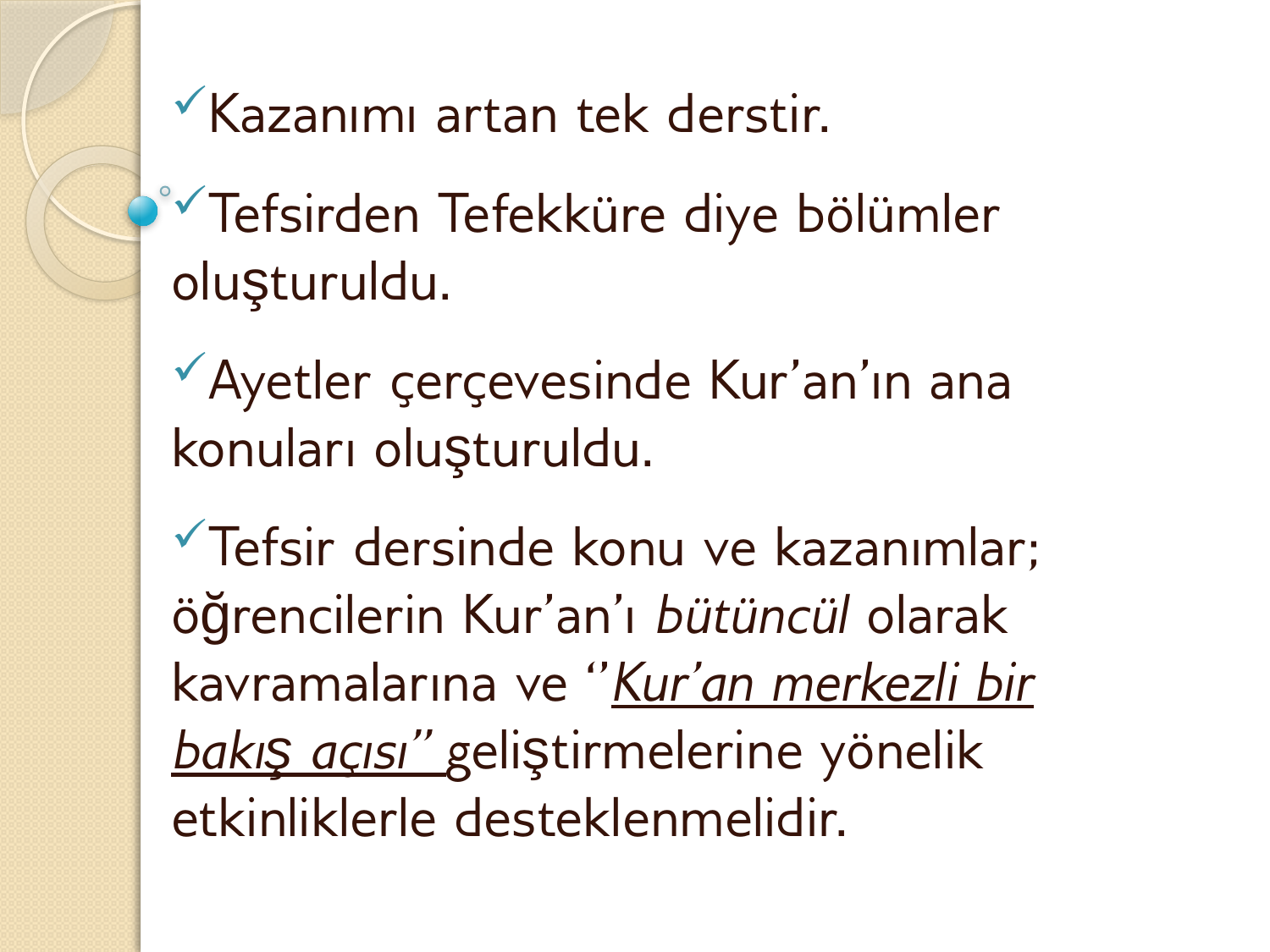

Kazanımı artan tek derstir.
Tefsirden Tefekküre diye bölümler oluşturuldu.
Ayetler çerçevesinde Kur’an’ın ana konuları oluşturuldu.
Tefsir dersinde konu ve kazanımlar;  öğrencilerin Kur’an’ı bütüncül olarak kavramalarına ve ‘’Kur’an merkezli bir bakış açısı’’ geliştirmelerine yönelik etkinliklerle desteklenmelidir.